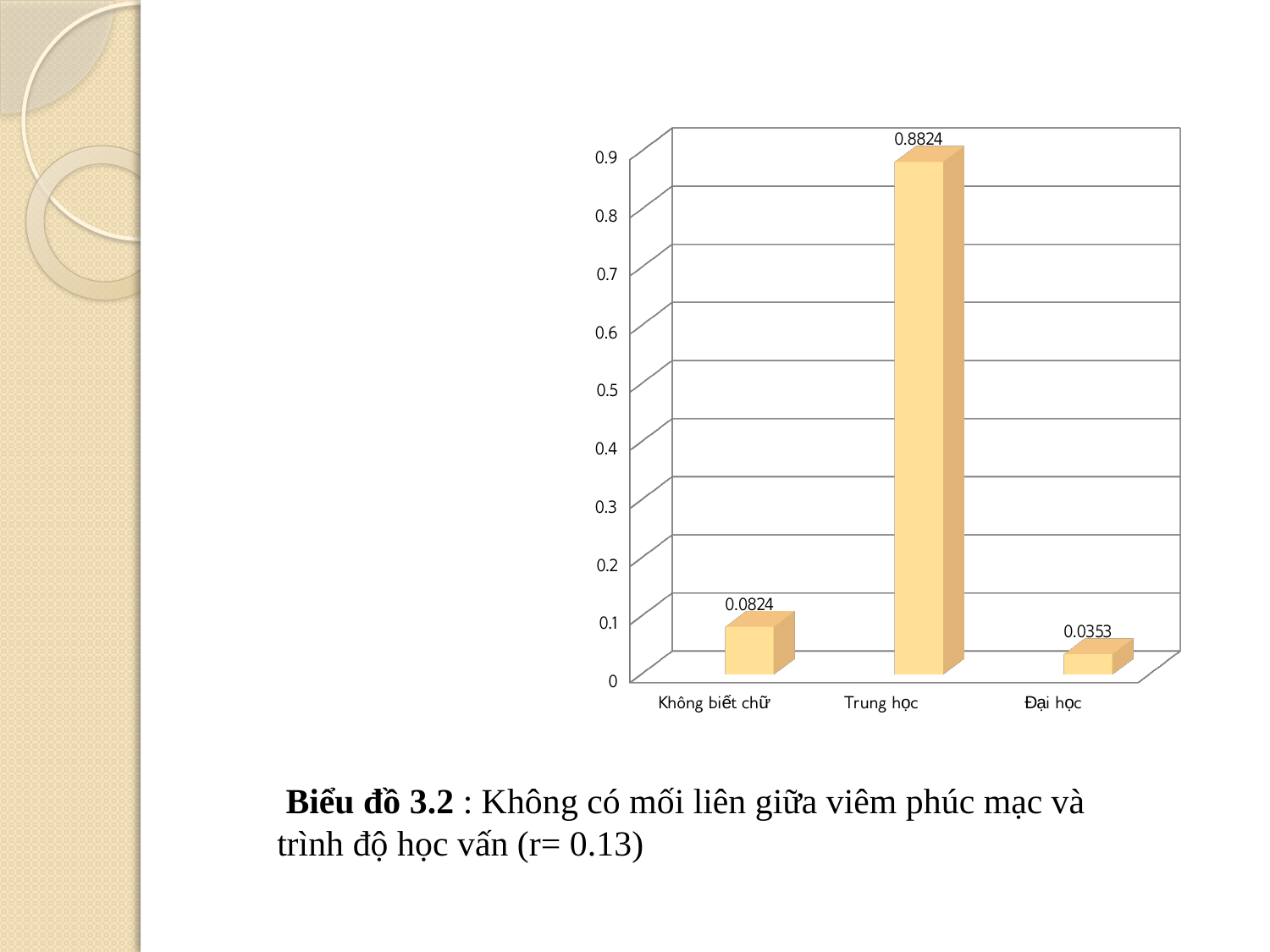

[unsupported chart]

 Biểu đồ 3.2 : Không có mối liên giữa viêm phúc mạc và trình độ học vấn (r= 0.13)